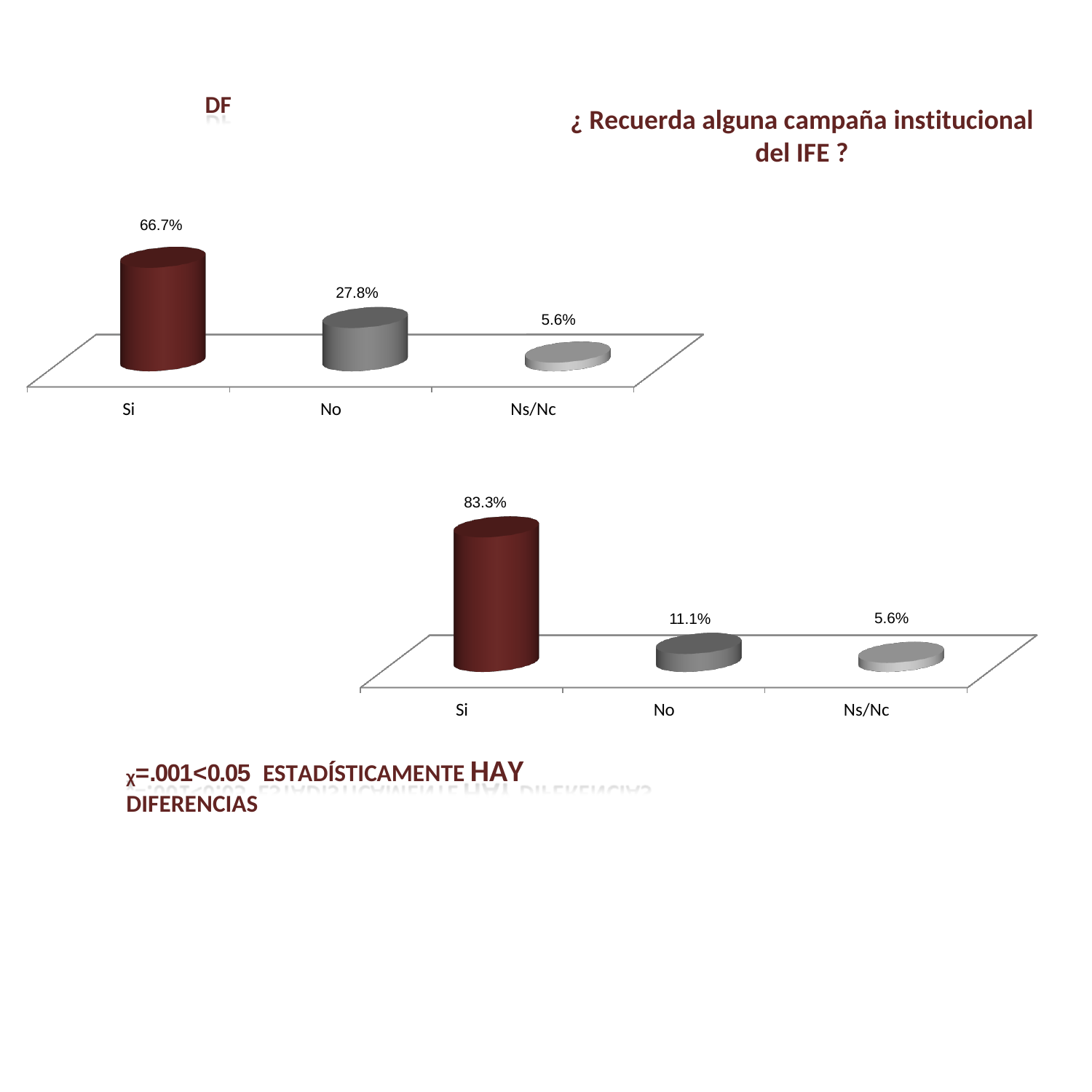

# ¿ Recuerda alguna campaña institucional del IFE ?
DF

66.7%
27.8%

5.6%

Si
No
Ns/Nc

83.3%
5.6%
11.1%

Si
No
Ns/Nc
ᵪ=.001<0.05  ESTADÍSTICAMENTE HAY DIFERENCIAS